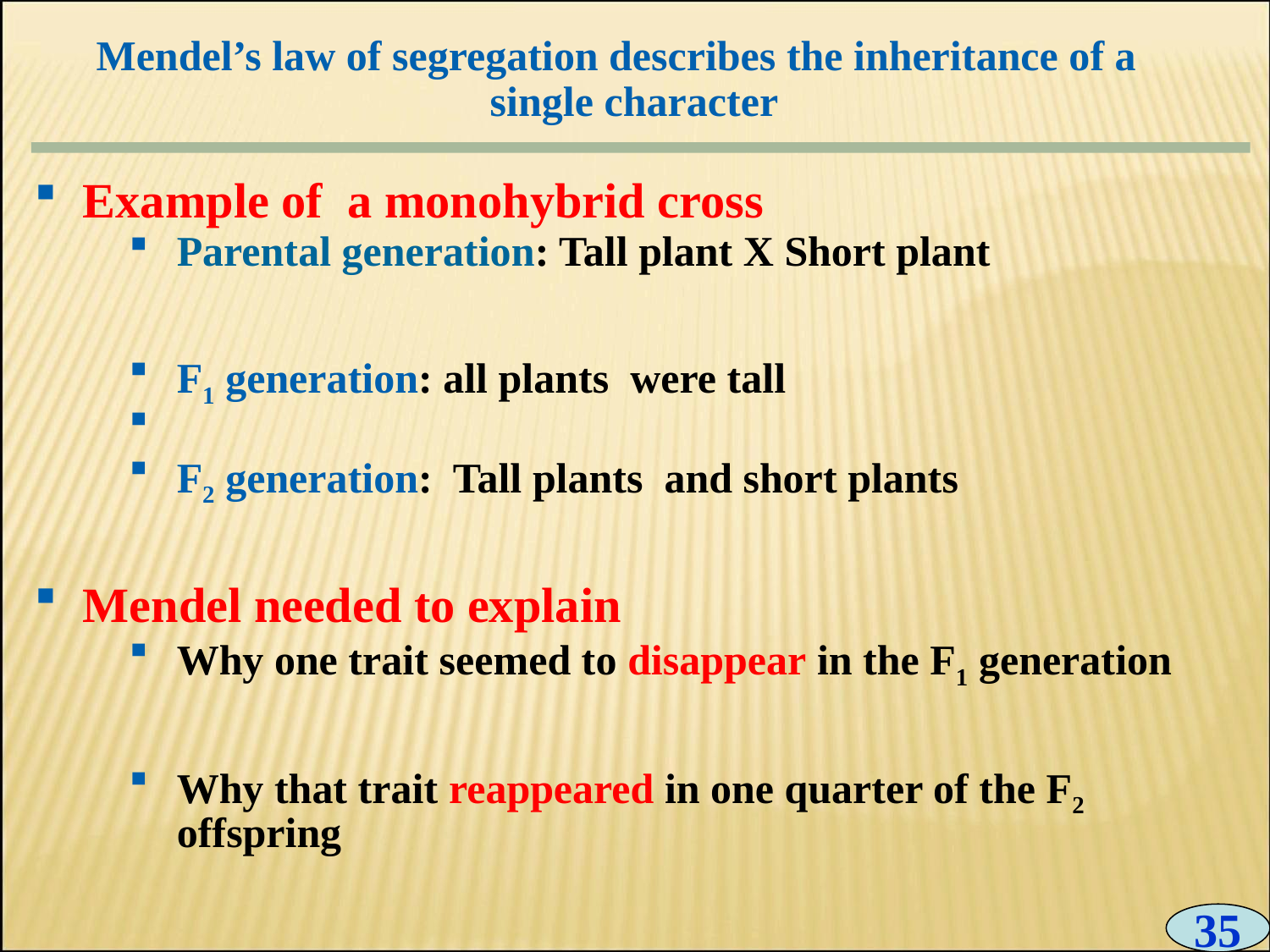

Mendel’s law of segregation describes the inheritance of a single character
0

Example of  a monohybrid cross
Parental generation: Tall plant X Short plant

F1 generation: all plants  were tall

F2 generation:  Tall plants  and short plants

Mendel needed to explain
Why one trait seemed to disappear in the F1 generation

Why that trait reappeared in one quarter of the F2 offspring
35